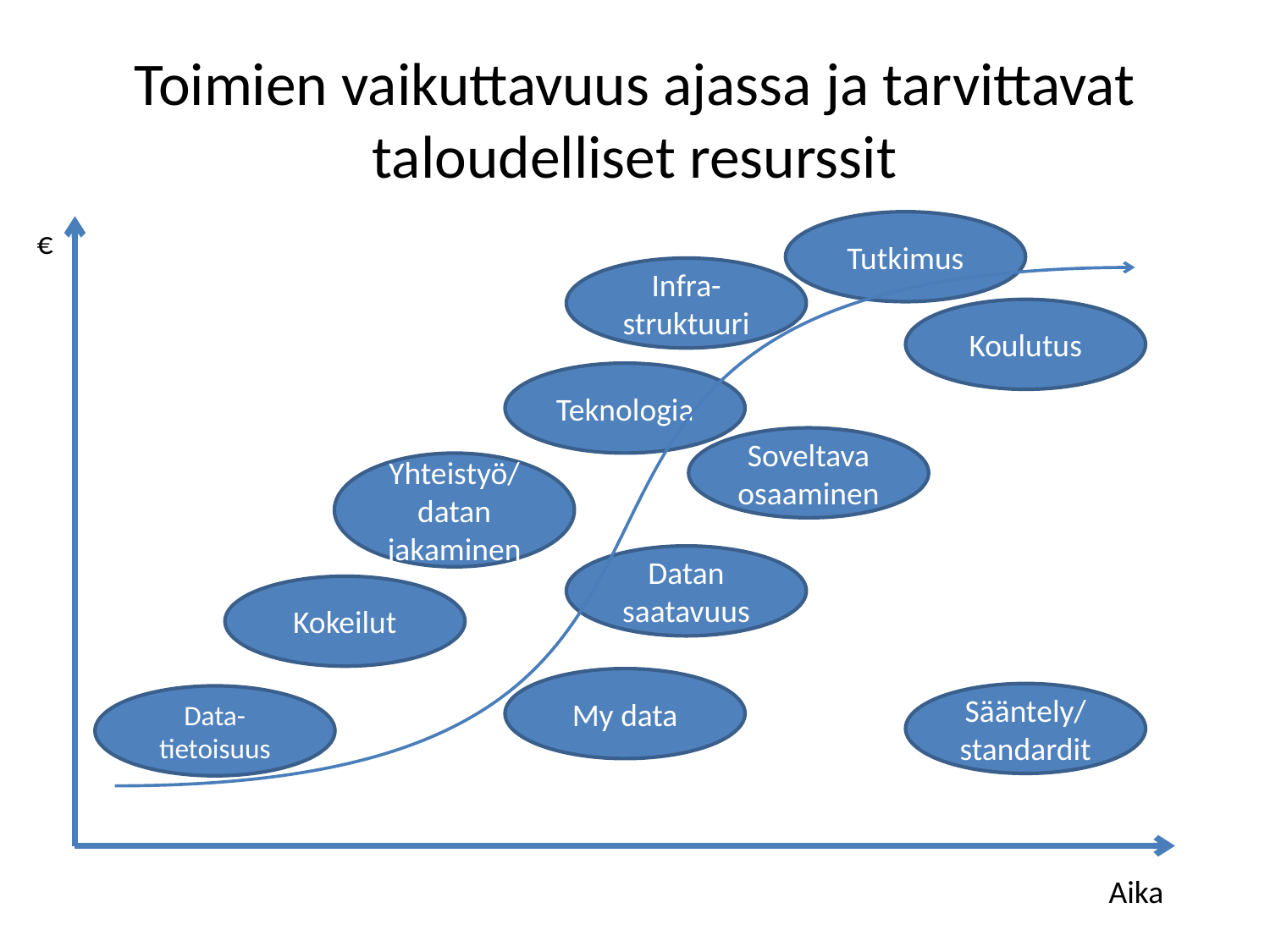

# Toimien vaikuttavuus ajassa ja tarvittavat taloudelliset resurssit
Tutkimus
€

Infra-struktuuri
Koulutus
Teknologia
Soveltava
osaaminen
Yhteistyö/datan jakaminen
Datan saatavuus
Kokeilut
My data
Sääntely/
standardit
Data-tietoisuus
Aika